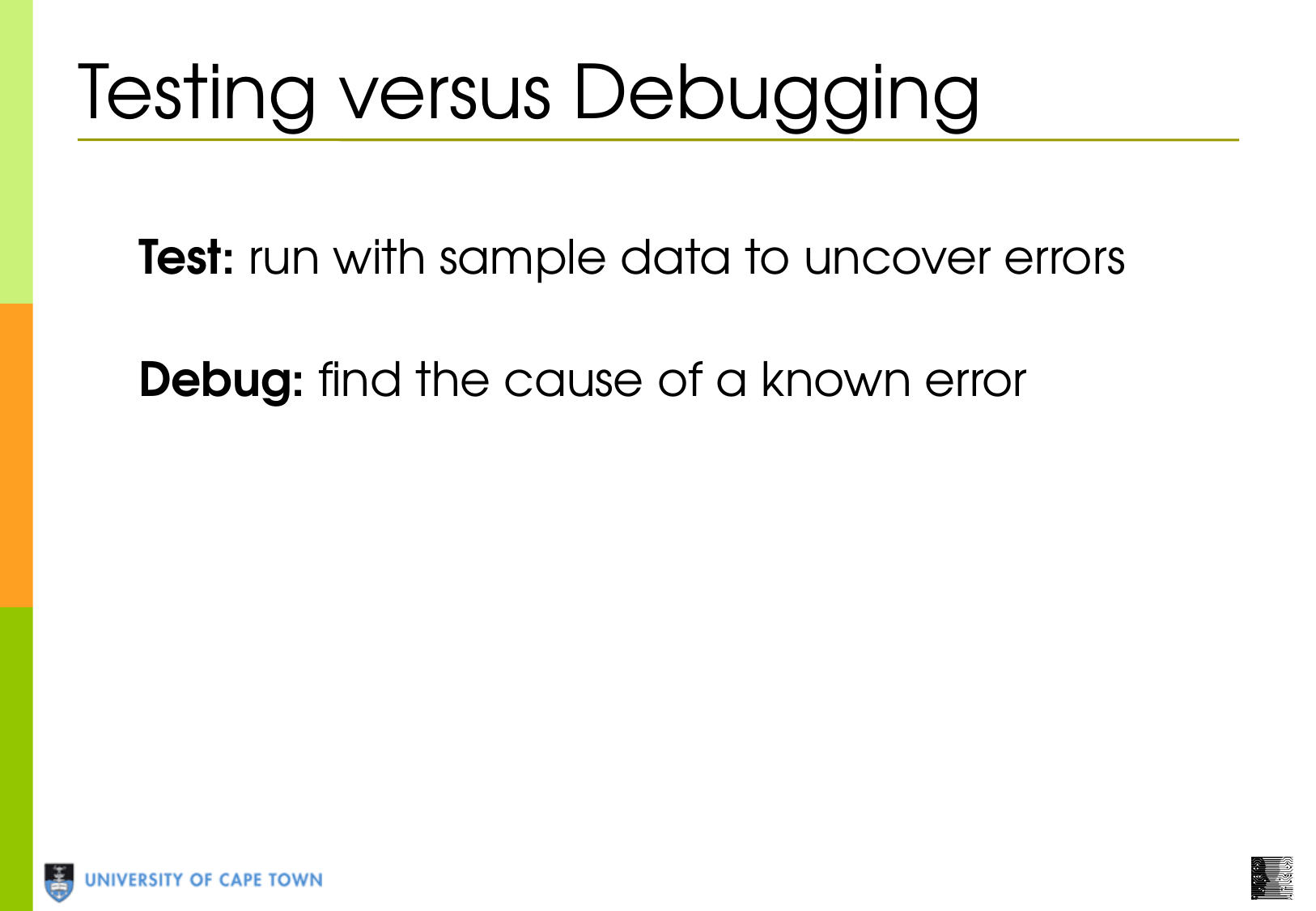

# Testing versus Debugging

Test: run with sample data to uncover errors

Debug: find the cause of a known error